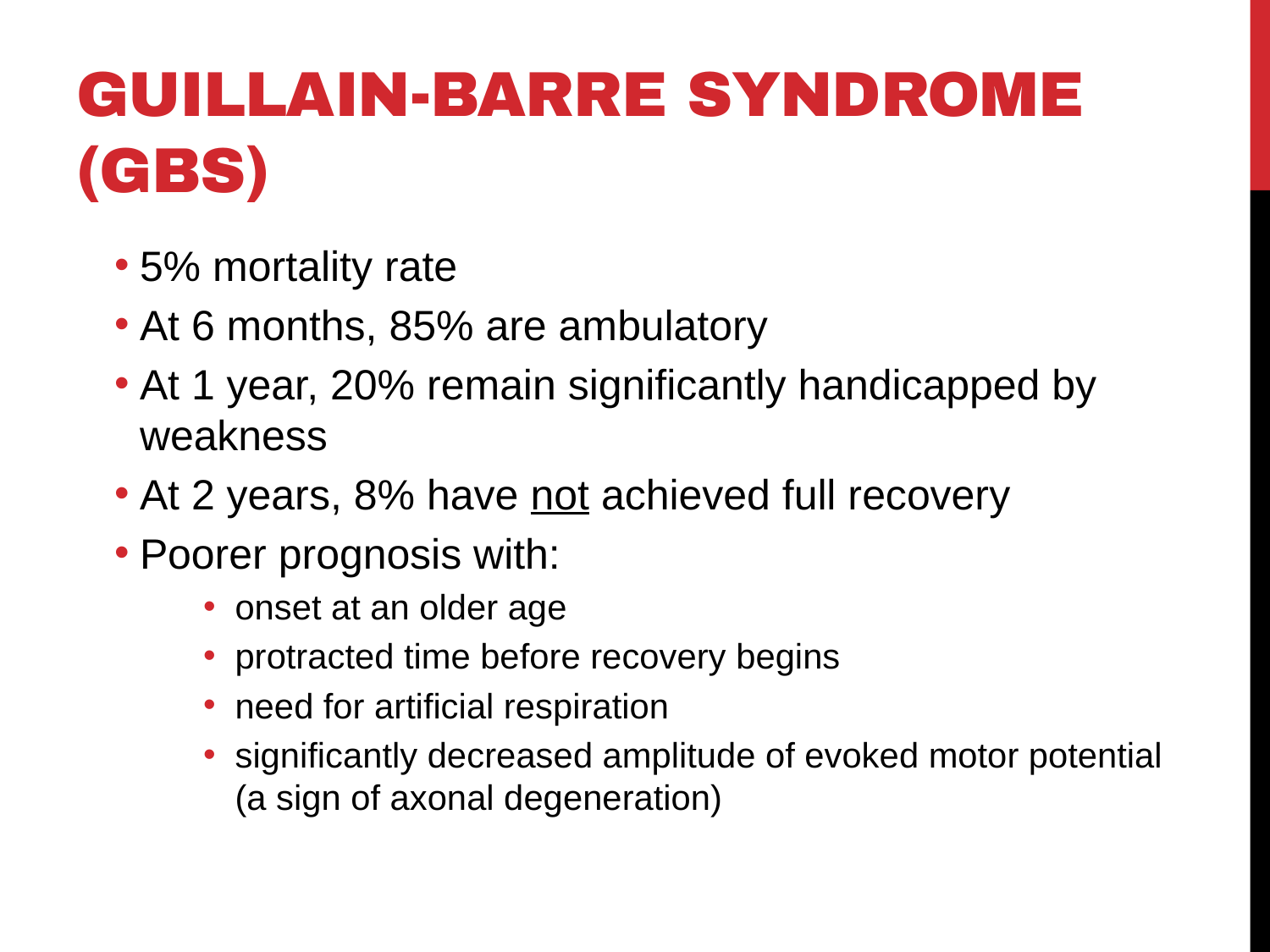

# Guillain-Barre Syndrome (GBS)
5% mortality rate
At 6 months, 85% are ambulatory
At 1 year, 20% remain significantly handicapped by weakness
At 2 years, 8% have not achieved full recovery
Poorer prognosis with:
onset at an older age
protracted time before recovery begins
need for artificial respiration
significantly decreased amplitude of evoked motor potential (a sign of axonal degeneration)